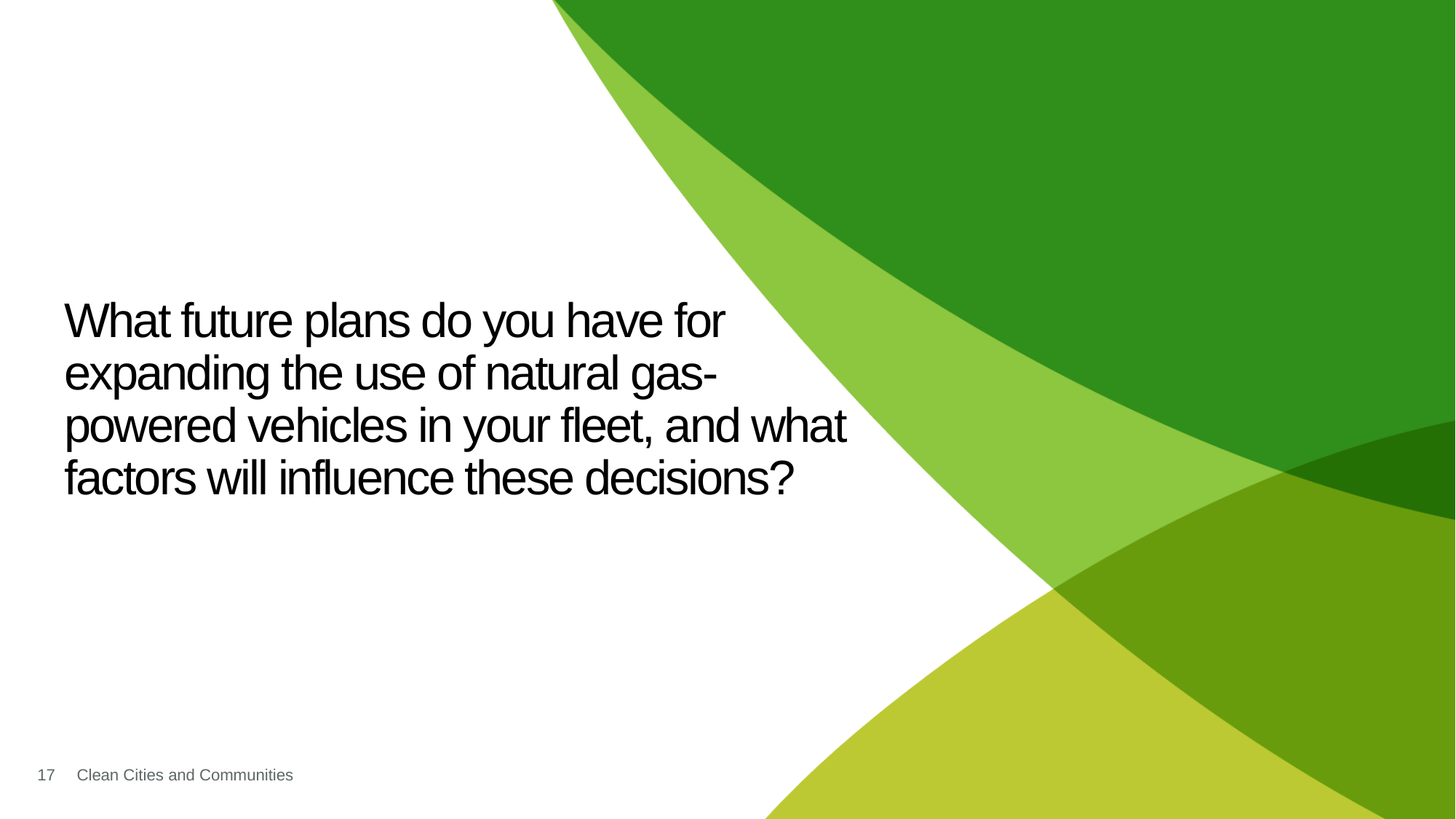

# What future plans do you have for expanding the use of natural gas-powered vehicles in your fleet, and what factors will influence these decisions?
17
Clean Cities and Communities